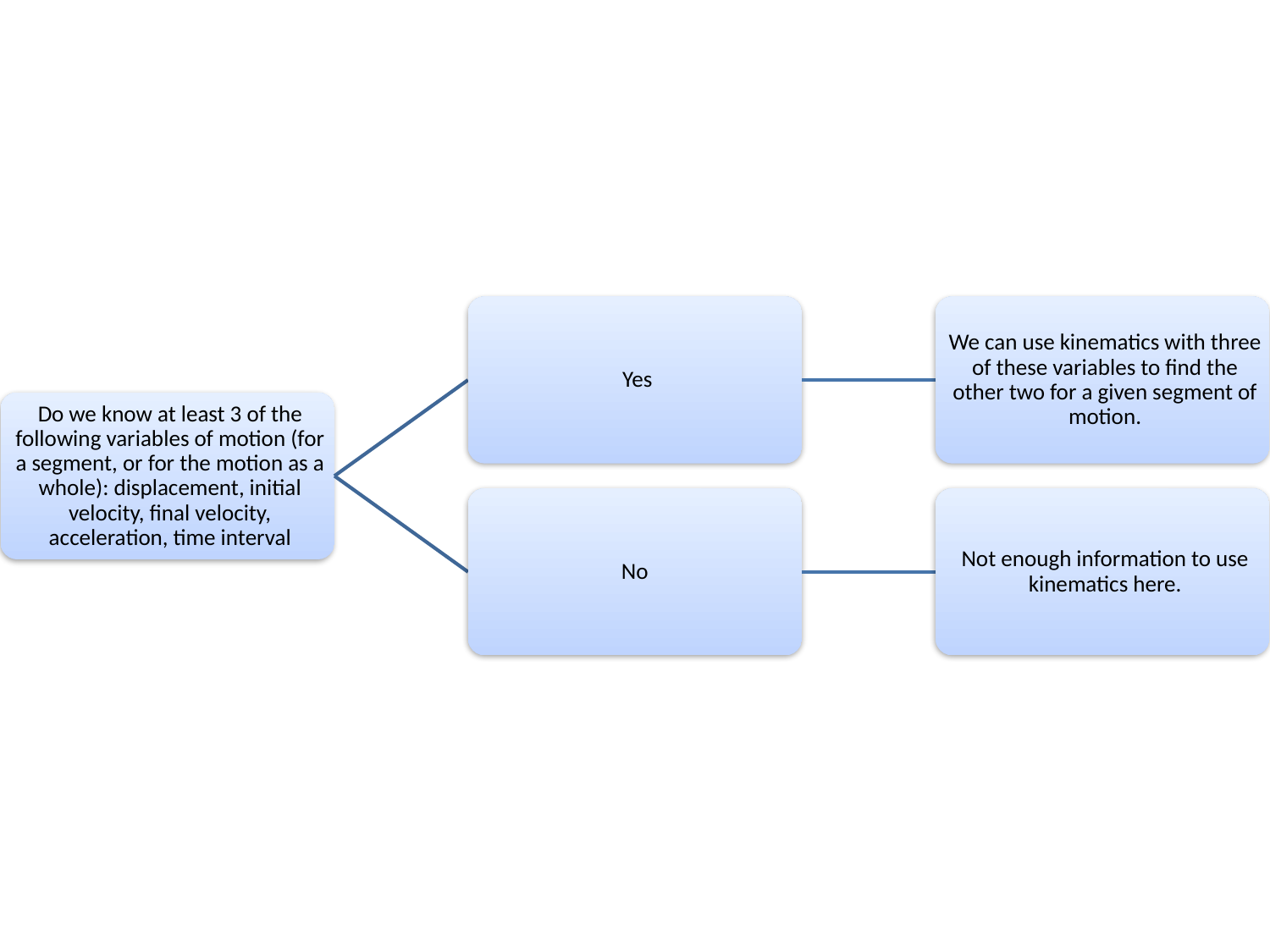

Do we know at least 3 of the following variables of motion (for a segment, or for the motion as a whole): displacement, initial velocity, final velocity, acceleration, time interval

Yes

We can use kinematics with three of these variables to find the other two for a given segment of motion.

No

Not enough information to use kinematics here.